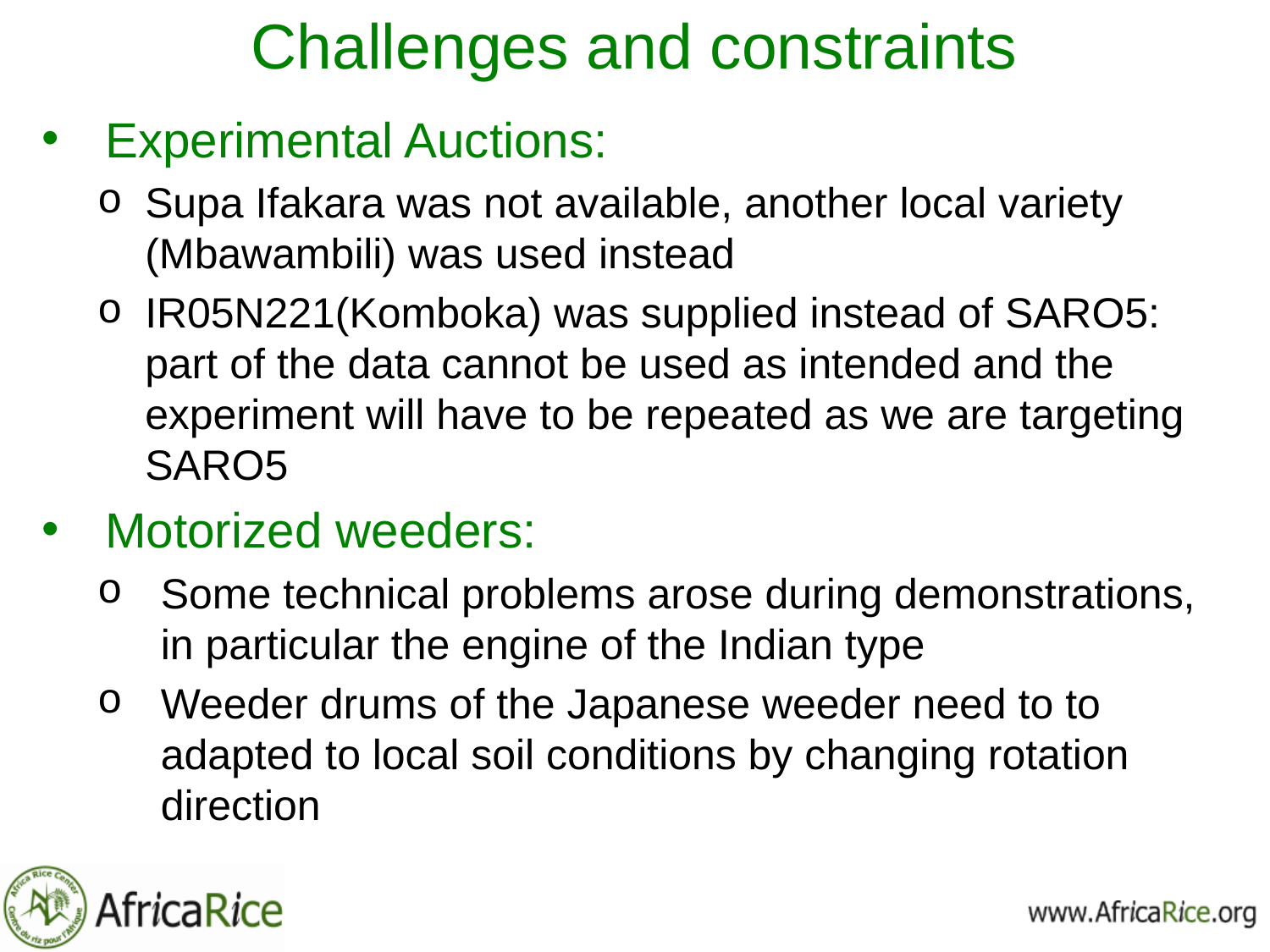

# Challenges and constraints
Experimental Auctions:
Supa Ifakara was not available, another local variety (Mbawambili) was used instead
IR05N221(Komboka) was supplied instead of SARO5: part of the data cannot be used as intended and the experiment will have to be repeated as we are targeting SARO5
Motorized weeders:
Some technical problems arose during demonstrations, in particular the engine of the Indian type
Weeder drums of the Japanese weeder need to to adapted to local soil conditions by changing rotation direction